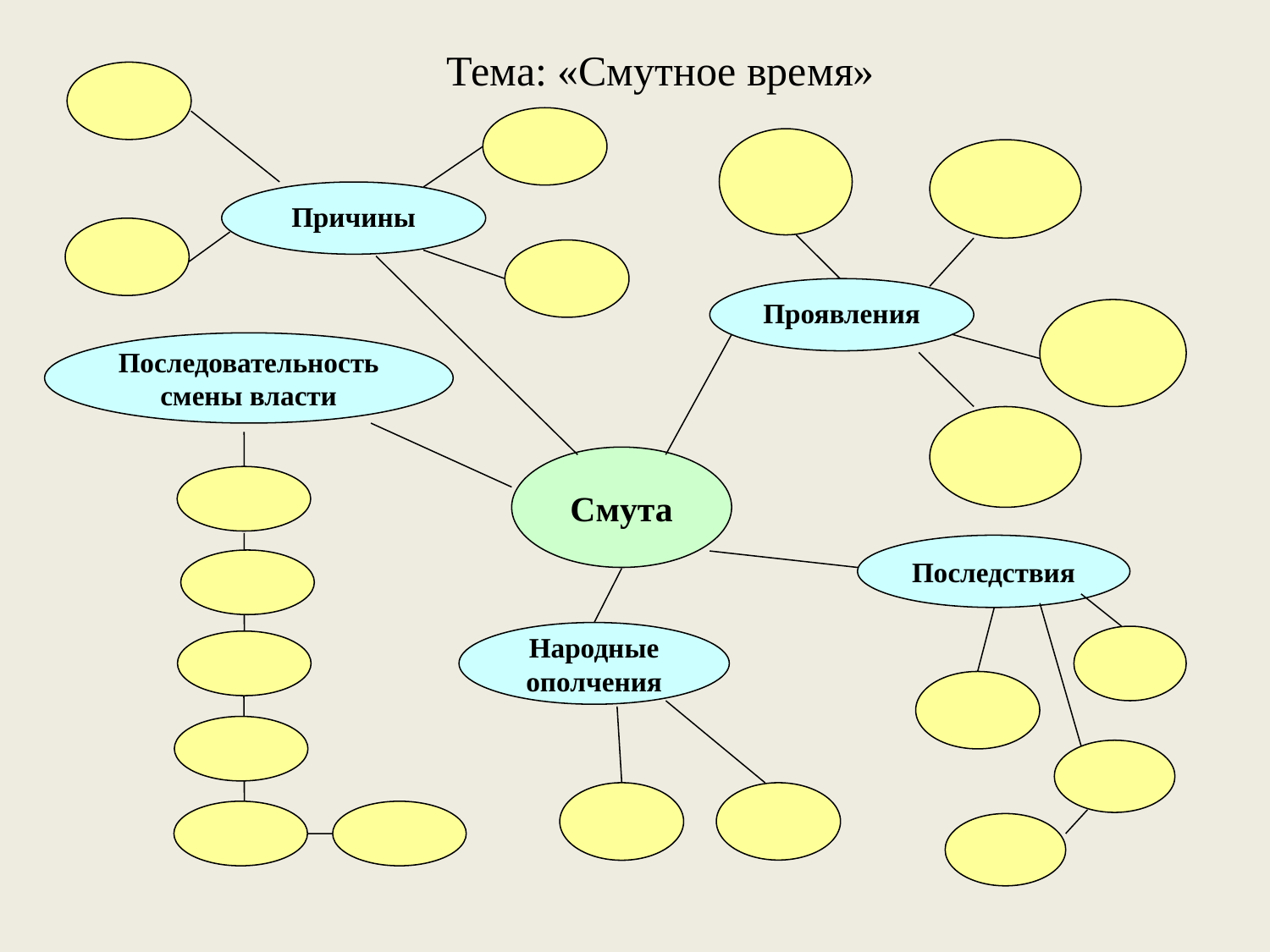

# Тема: «Смутное время»

Причины

Проявления

Последовательность смены власти

Смута

Последствия

Народные ополчения